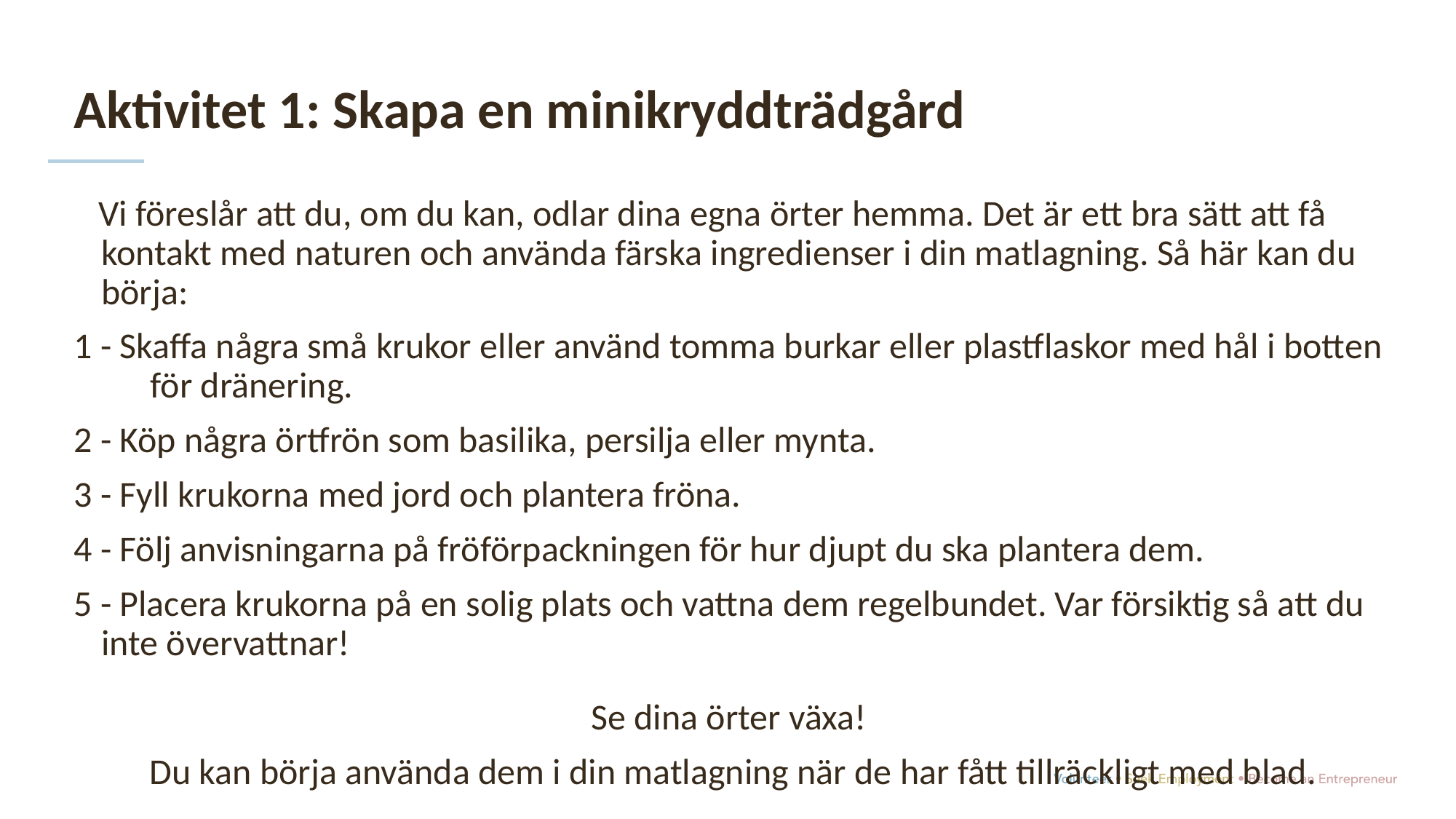

Aktivitet 1: Skapa en minikryddträdgård

   Vi föreslår att du, om du kan, odlar dina egna örter hemma. Det är ett bra sätt att få kontakt med naturen och använda färska ingredienser i din matlagning. Så här kan du börja:
1 - Skaffa några små krukor eller använd tomma burkar eller plastflaskor med hål i botten        för dränering.
2 - Köp några örtfrön som basilika, persilja eller mynta.
3 - Fyll krukorna med jord och plantera fröna.
4 - Följ anvisningarna på fröförpackningen för hur djupt du ska plantera dem.
5 - Placera krukorna på en solig plats och vattna dem regelbundet. Var försiktig så att du inte övervattnar!

Se dina örter växa!
Du kan börja använda dem i din matlagning när de har fått tillräckligt med blad.